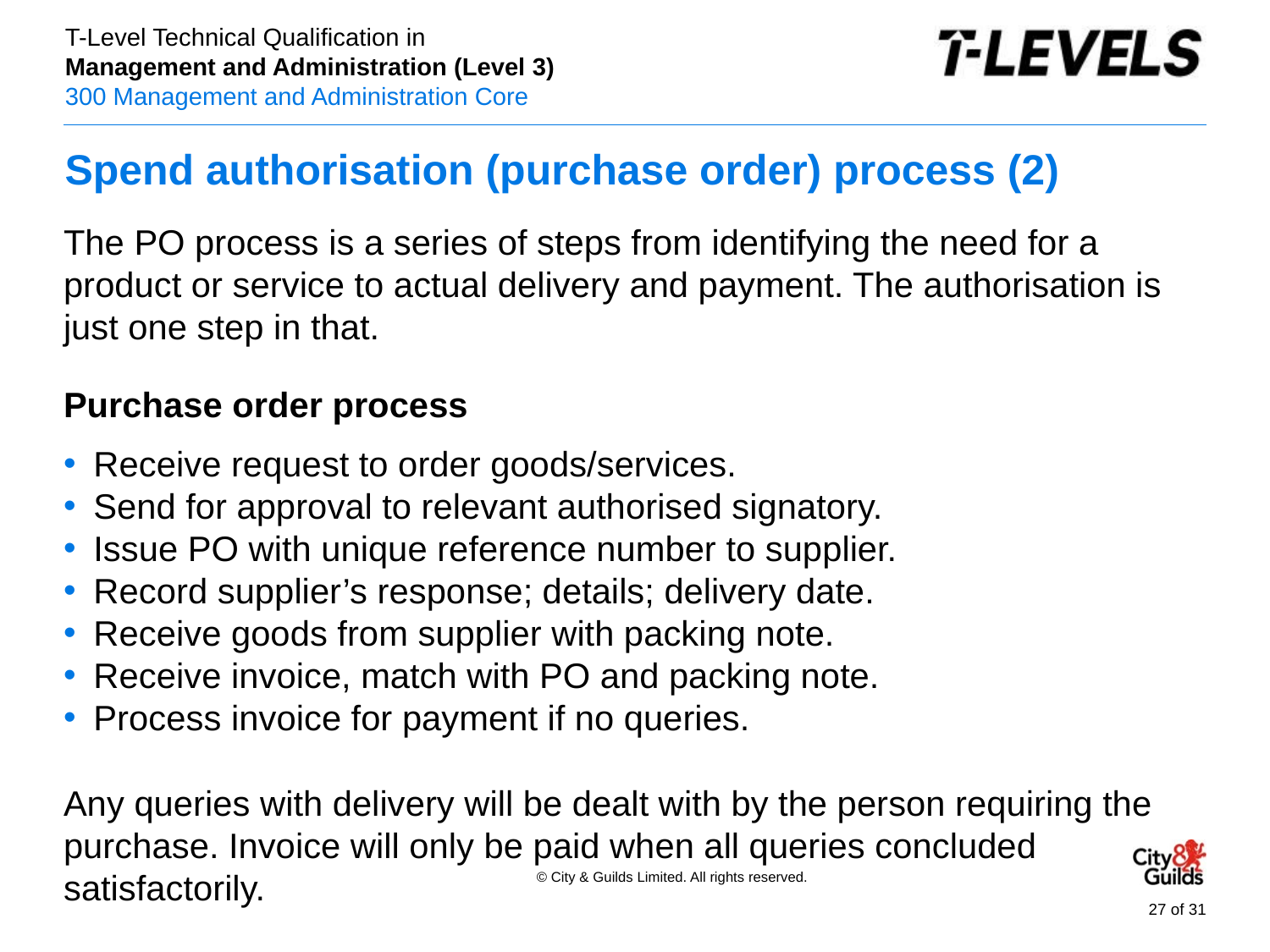

# Spend authorisation (purchase order) process (2)
The PO process is a series of steps from identifying the need for a product or service to actual delivery and payment. The authorisation is just one step in that.
Purchase order process
Receive request to order goods/services.
Send for approval to relevant authorised signatory.
Issue PO with unique reference number to supplier.
Record supplier’s response; details; delivery date.
Receive goods from supplier with packing note.
Receive invoice, match with PO and packing note.
Process invoice for payment if no queries.

Any queries with delivery will be dealt with by the person requiring the purchase. Invoice will only be paid when all queries concluded satisfactorily.